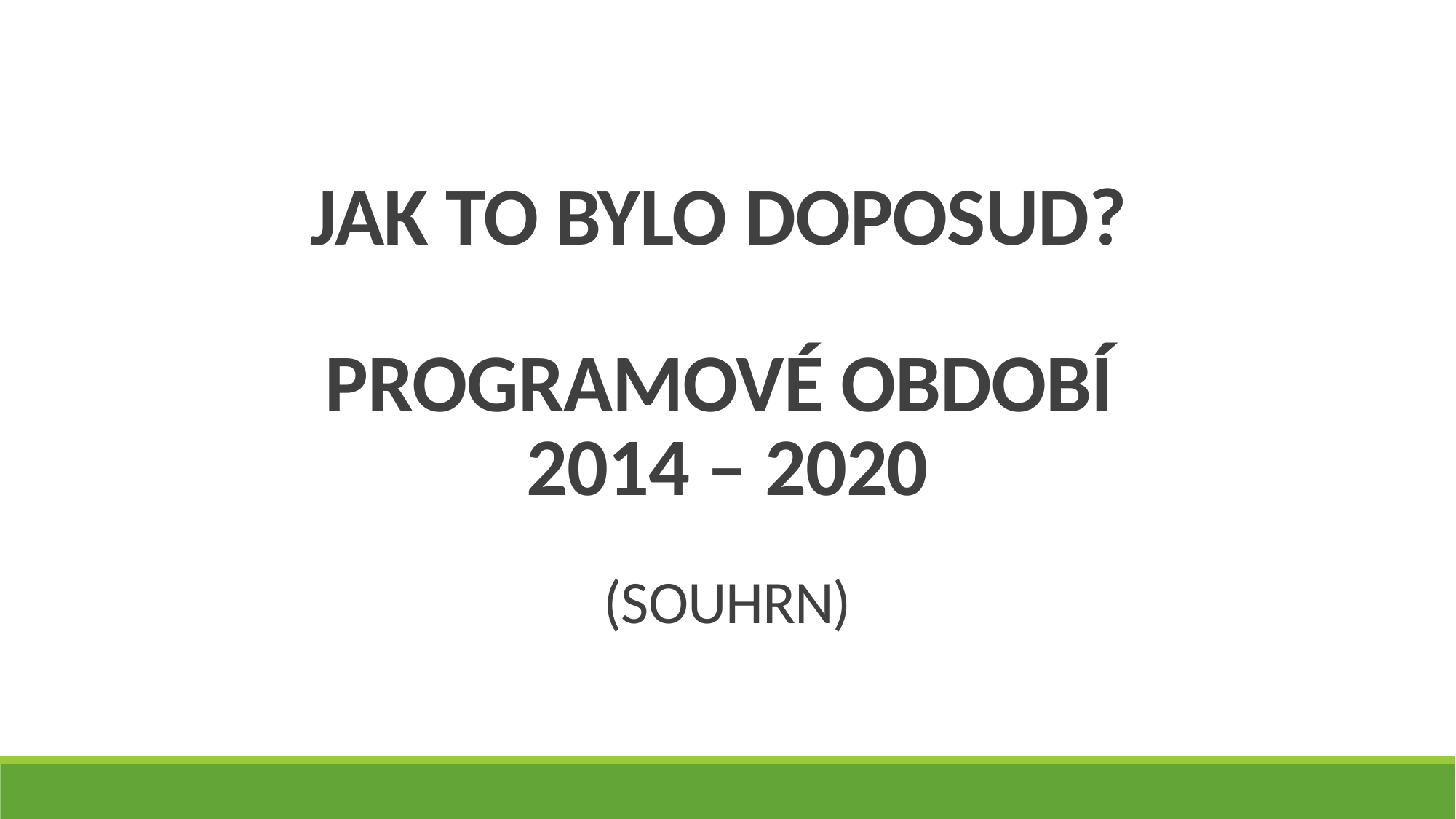

JAK TO BYLO DOPOSUD?

PROGRAMOVÉ OBDOBÍ
2014 – 2020

(SOUHRN)